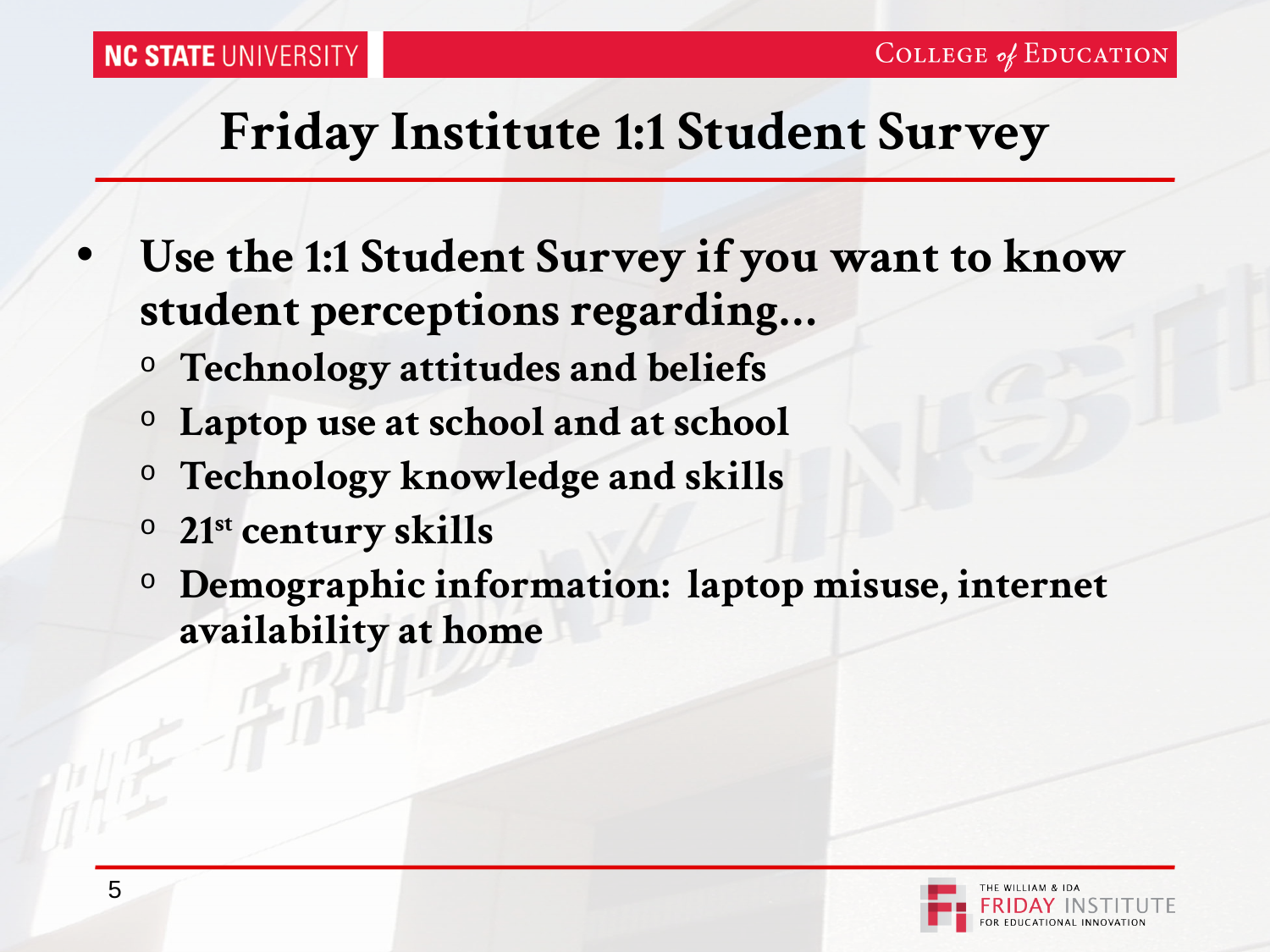

# Friday Institute 1:1 Student Survey
Use the 1:1 Student Survey if you want to know student perceptions regarding…
Technology attitudes and beliefs
Laptop use at school and at school
Technology knowledge and skills
21st century skills
Demographic information:  laptop misuse, internet availability at home
5